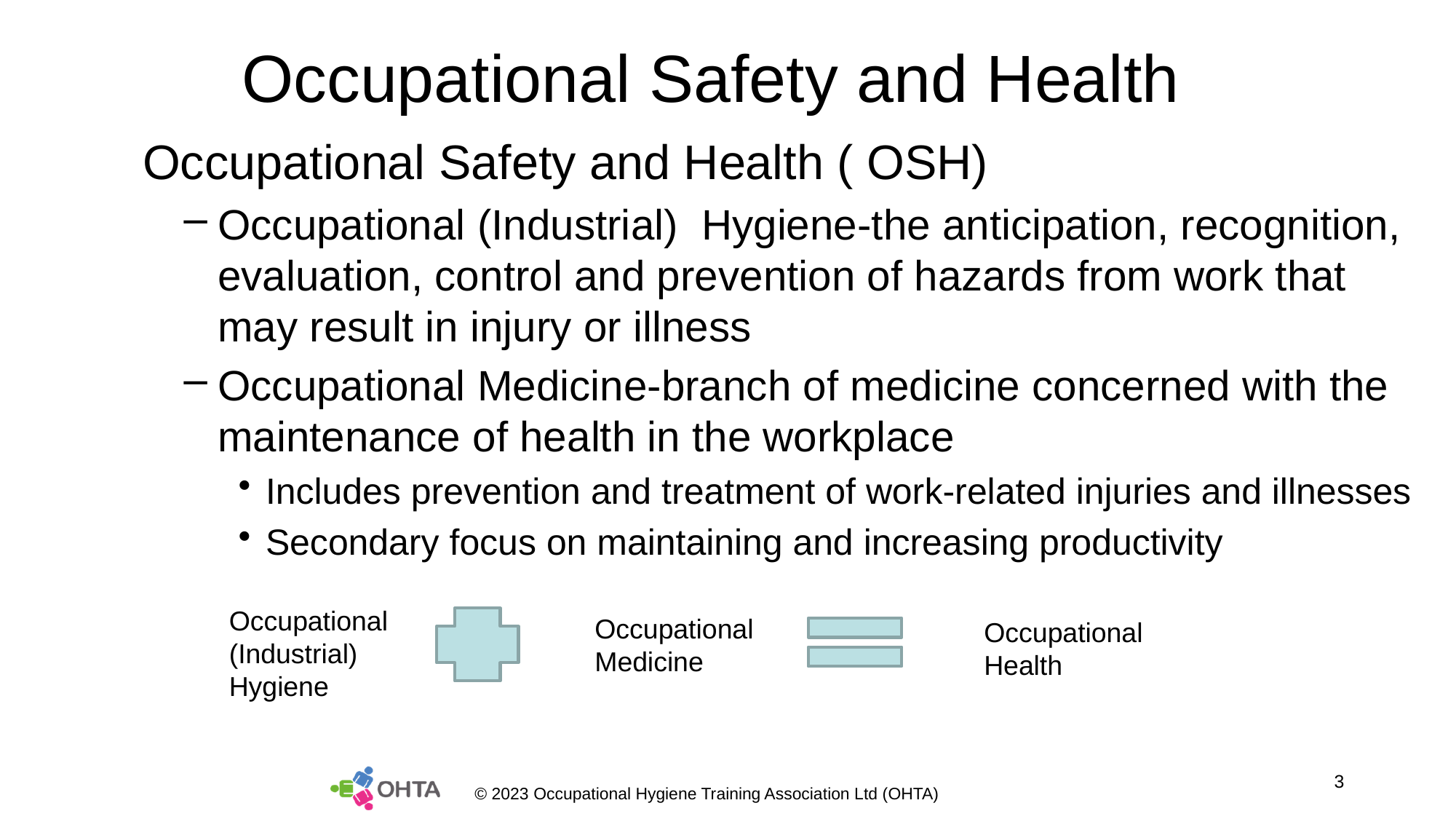

# Occupational Safety and Health
 Occupational Safety and Health ( OSH)
Occupational (Industrial)  Hygiene-the anticipation, recognition, evaluation, control and prevention of hazards from work that may result in injury or illness
Occupational Medicine-branch of medicine concerned with the maintenance of health in the workplace
Includes prevention and treatment of work-related injuries and illnesses
Secondary focus on maintaining and increasing productivity

Occupational (Industrial) Hygiene

Occupational Medicine

Occupational Health
3